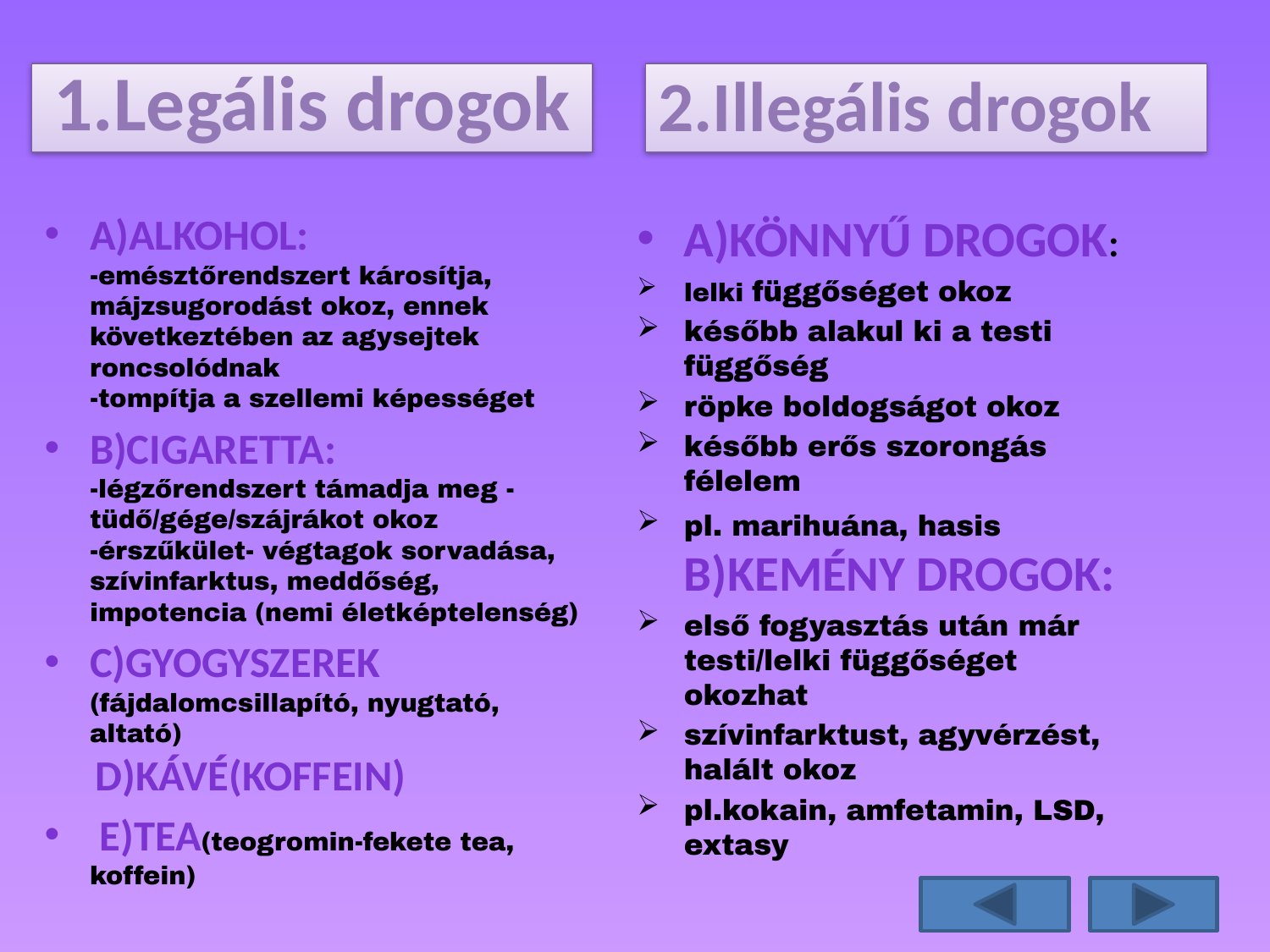

1.Legális drogok
2.Illegális drogok
A)alkohol:
-emésztőrendszert károsítja, májzsugorodást okoz, ennek következtében az agysejtek roncsolódnak
-tompítja a szellemi képességet
B)cigaretta:
-légzőrendszert támadja meg - tüdő/gége/szájrákot okoz
-érszűkület- végtagok sorvadása, szívinfarktus, meddőség, impotencia (nemi életképtelenség)
C)gyogyszerek (fájdalomcsillapító, nyugtató, altató)
 D)kávé(koffein)
 E)tea(teogromin-fekete tea, koffein)
a)könnyű drogok:
lelki függőséget okoz
később alakul ki a testi függőség
röpke boldogságot okoz
később erős szorongás félelem
pl. marihuána, hasis
b)kemény drogok:
első fogyasztás után már testi/lelki függőséget okozhat
szívinfarktust, agyvérzést, halált okoz
pl.kokain, amfetamin, LSD, extasy